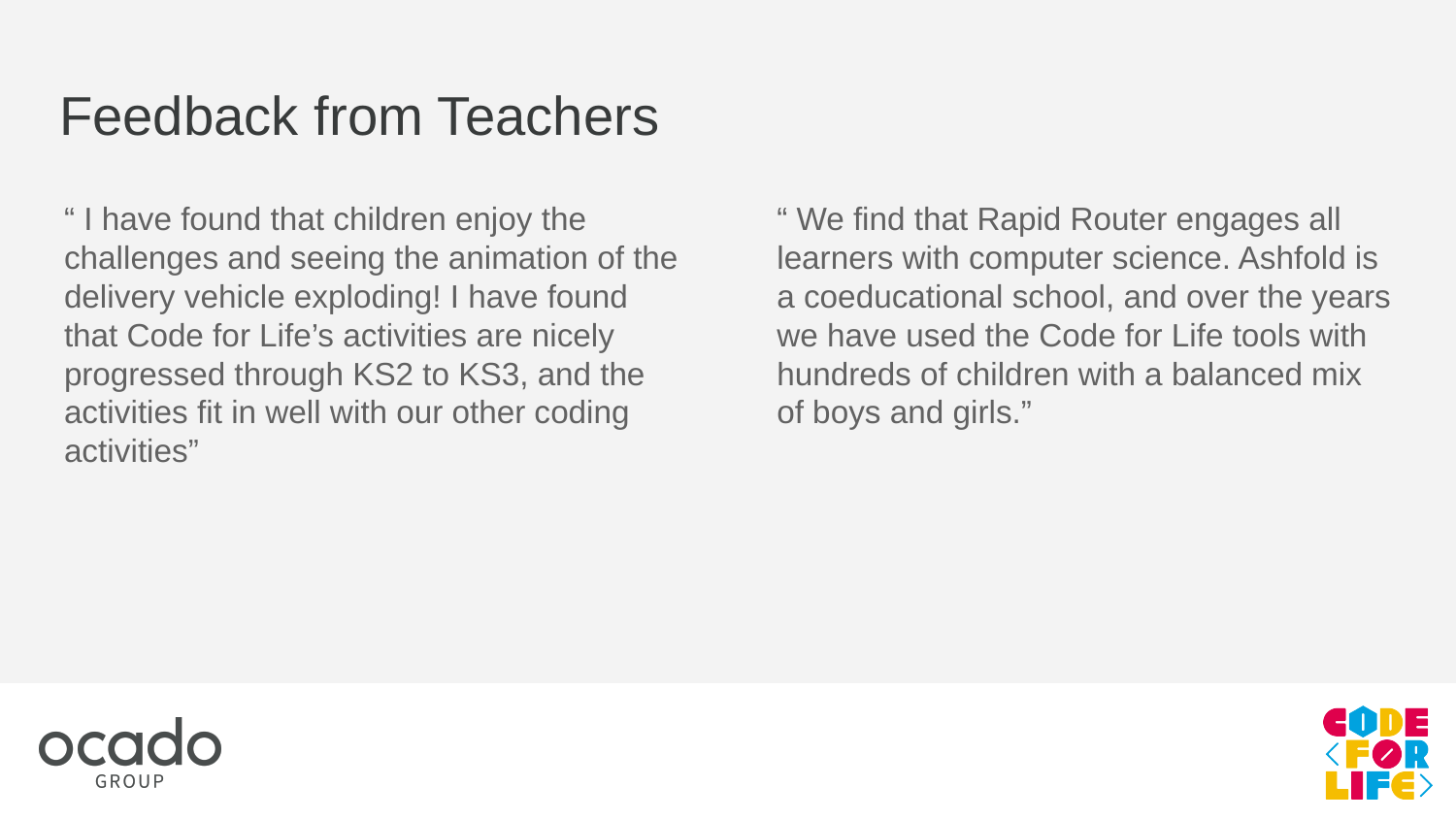

# Feedback from Teachers
“ I have found that children enjoy the challenges and seeing the animation of the delivery vehicle exploding! I have found that Code for Life’s activities are nicely progressed through KS2 to KS3, and the activities fit in well with our other coding activities”
“ We find that Rapid Router engages all learners with computer science. Ashfold is a coeducational school, and over the years we have used the Code for Life tools with hundreds of children with a balanced mix of boys and girls.”